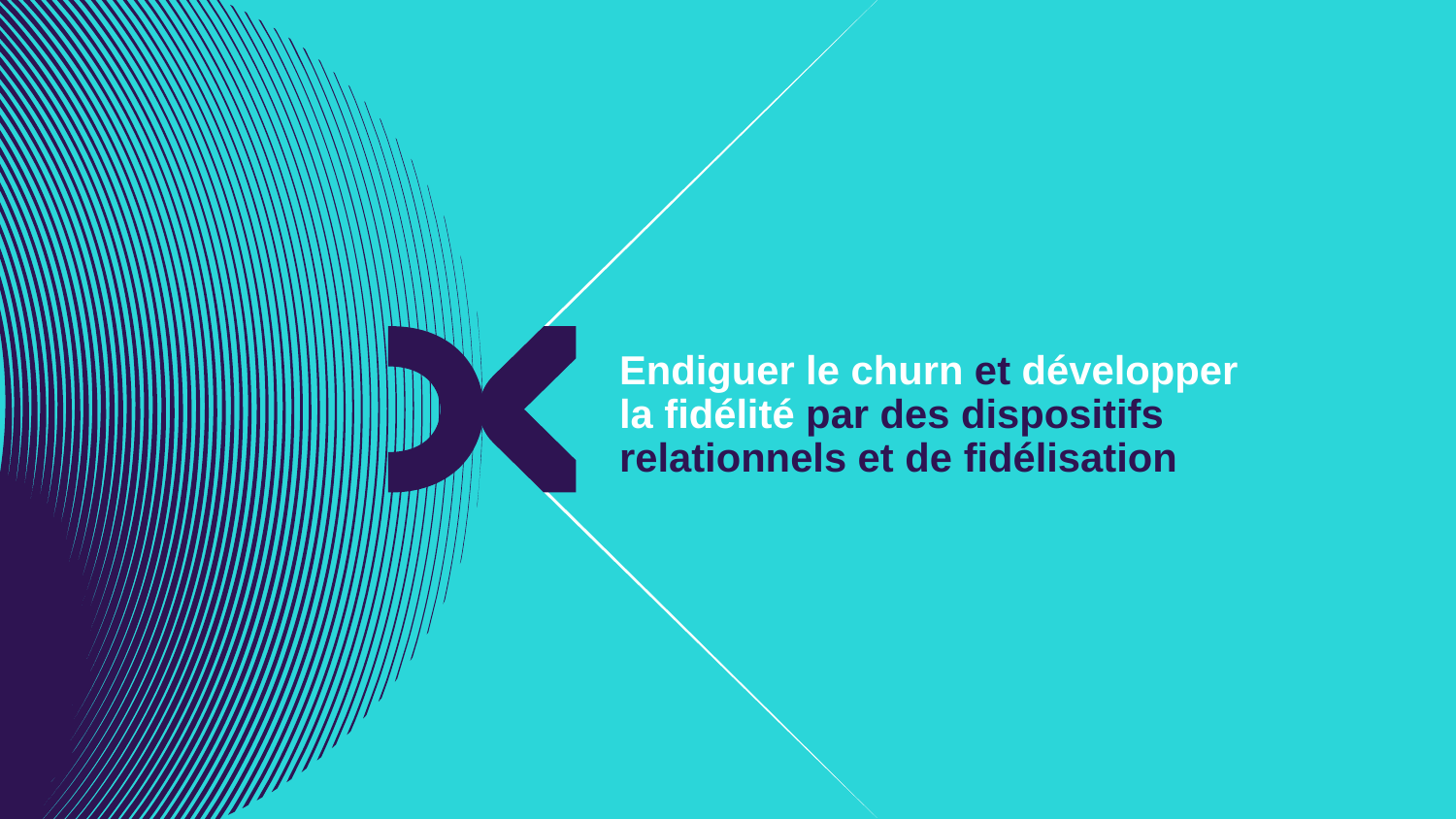

Endiguer le churn et développer
la fidélité par des dispositifs relationnels et de fidélisation